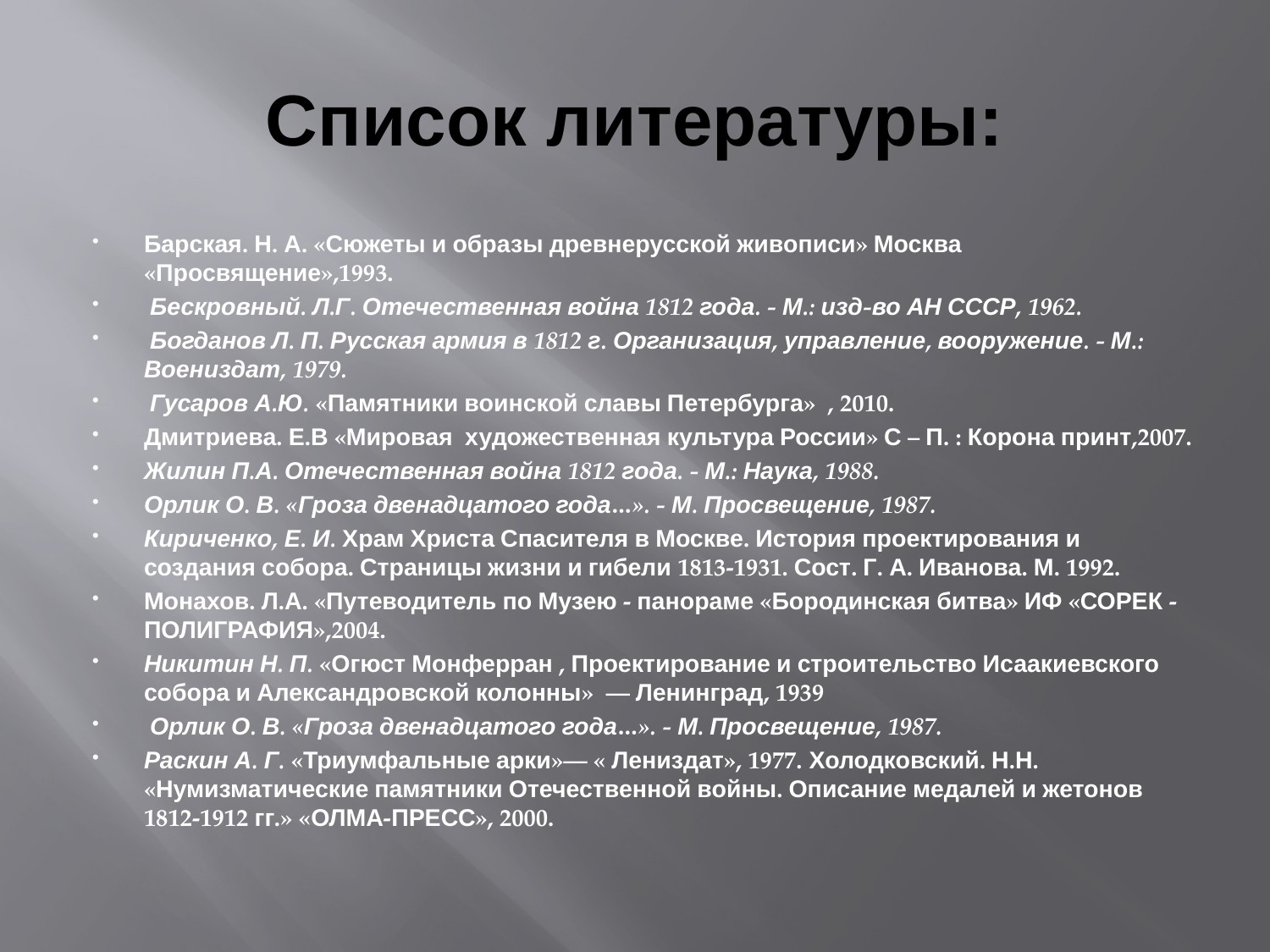

# Список литературы:
Барская. Н. А. «Сюжеты и образы древнерусской живописи» Москва «Просвящение»,1993.
 Бескровный. Л.Г. Отечественная война 1812 года. - М.: изд-во АН СССР, 1962.
 Богданов Л. П. Русская армия в 1812 г. Организация, управление, вооружение. - М.: Воениздат, 1979.
 Гусаров А.Ю. «Памятники воинской славы Петербурга»  , 2010.
Дмитриева. Е.В «Мировая  художественная культура России» С – П. : Корона принт,2007.
Жилин П.А. Отечественная война 1812 года. - М.: Наука, 1988.
Орлик О. В. «Гроза двенадцатого года…». - М. Просвещение, 1987.
Кириченко, Е. И. Храм Христа Спасителя в Москве. История проектирования и создания собора. Страницы жизни и гибели 1813-1931. Сост. Г. А. Иванова. М. 1992.
Монахов. Л.А. «Путеводитель по Музею - панораме «Бородинская битва» ИФ «СОРЕК - ПОЛИГРАФИЯ»,2004.
Никитин Н. П. «Огюст Монферран , Проектирование и строительство Исаакиевского собора и Александровской колонны»  — Ленинград, 1939
 Орлик О. В. «Гроза двенадцатого года…». - М. Просвещение, 1987.
Раскин А. Г. «Триумфальные арки»— « Лениздат», 1977. Холодковский. Н.Н. «Нумизматические памятники Отечественной войны. Описание медалей и жетонов 1812-1912 гг.» «ОЛМА-ПРЕСС», 2000.